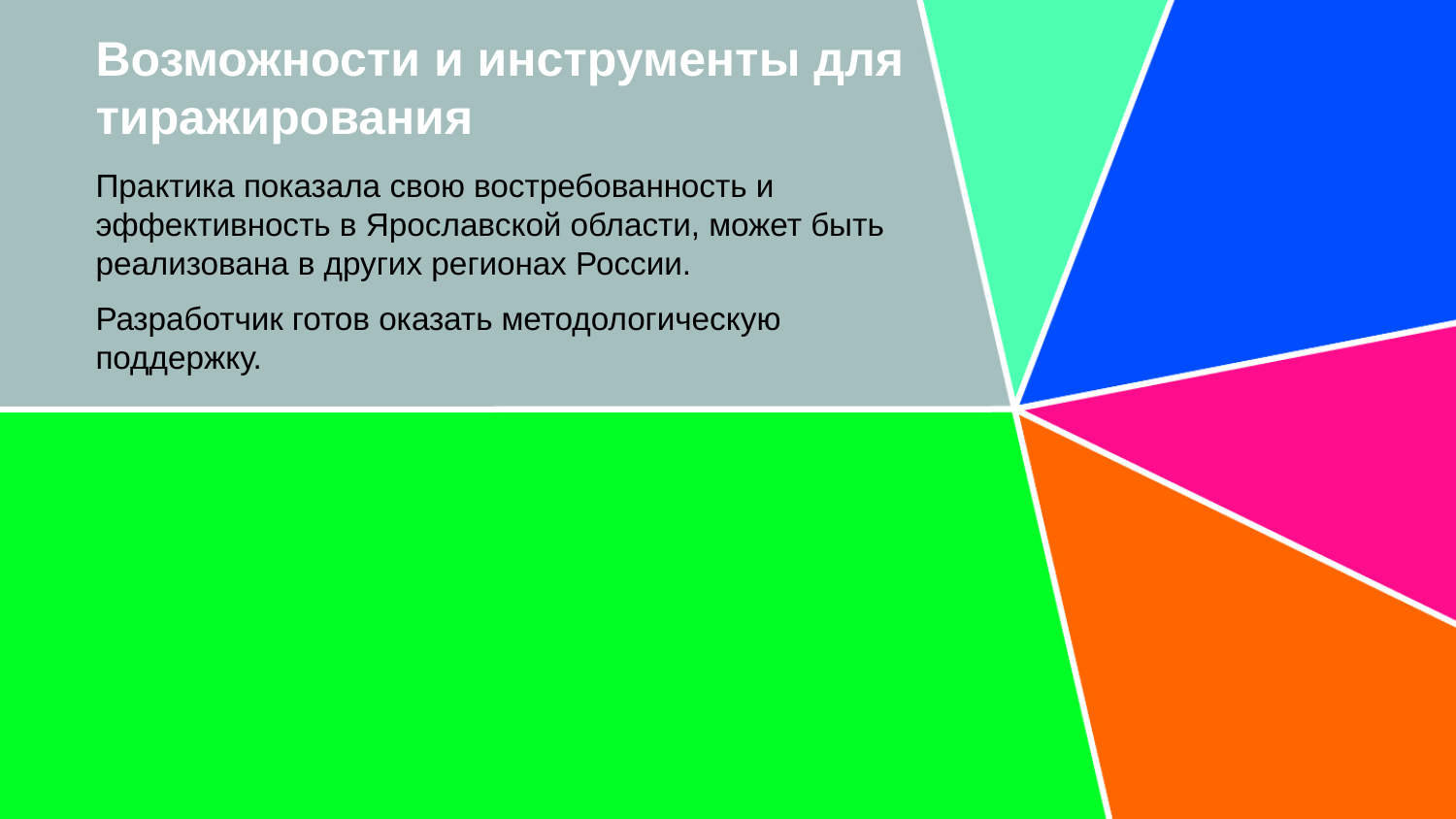

# Возможности и инструменты для тиражирования
Практика показала свою востребованность и эффективность в Ярославской области, может быть реализована в других регионах России.
Разработчик готов оказать методологическую поддержку.